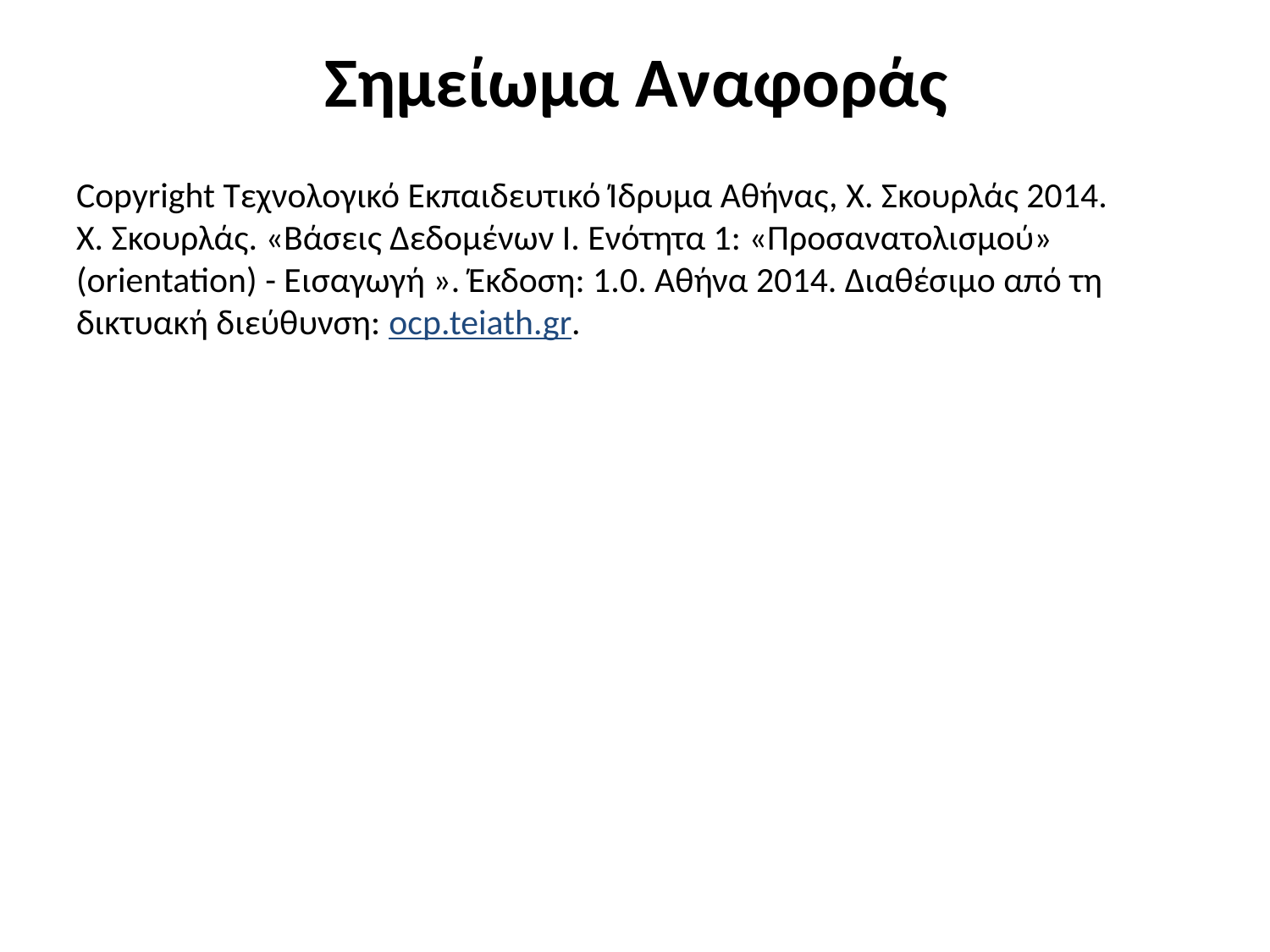

# Σημείωμα Αναφοράς
Copyright Τεχνολογικό Εκπαιδευτικό Ίδρυμα Αθήνας, Χ. Σκουρλάς 2014.
Χ. Σκουρλάς. «Βάσεις Δεδομένων Ι. Ενότητα 1: «Προσανατολισμού» (orientation) - Εισαγωγή ». Έκδοση: 1.0. Αθήνα 2014. Διαθέσιμο από τη δικτυακή διεύθυνση: ocp.teiath.gr.